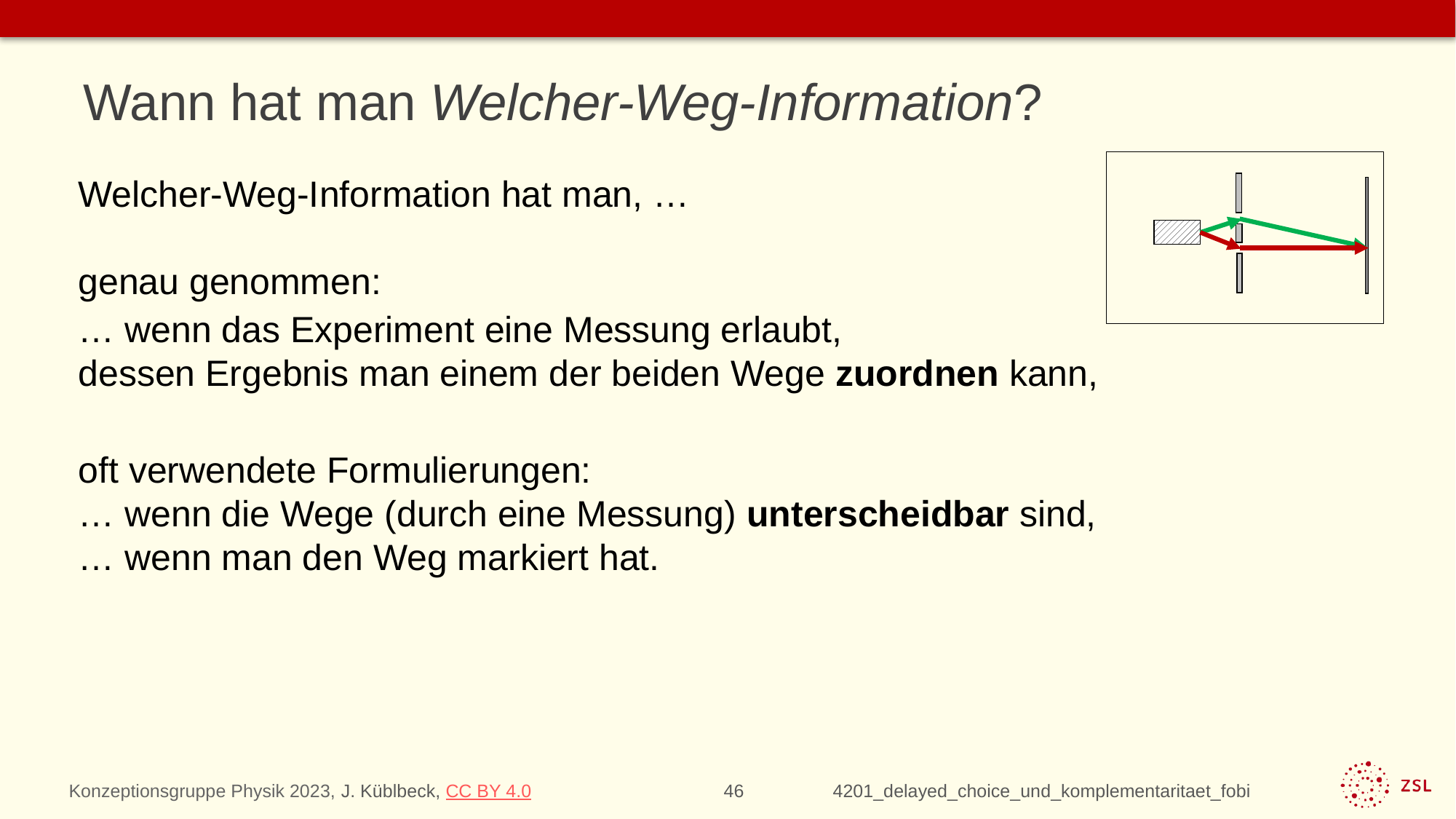

# Wann hat man Welcher-Weg-Information?

Welcher-Weg-Information hat man, …
genau genommen:
… wenn das Experiment eine Messung erlaubt,
dessen Ergebnis man einem der beiden Wege zuordnen kann,

oft verwendete Formulierungen:
… wenn die Wege (durch eine Messung) unterscheidbar sind,
… wenn man den Weg markiert hat.